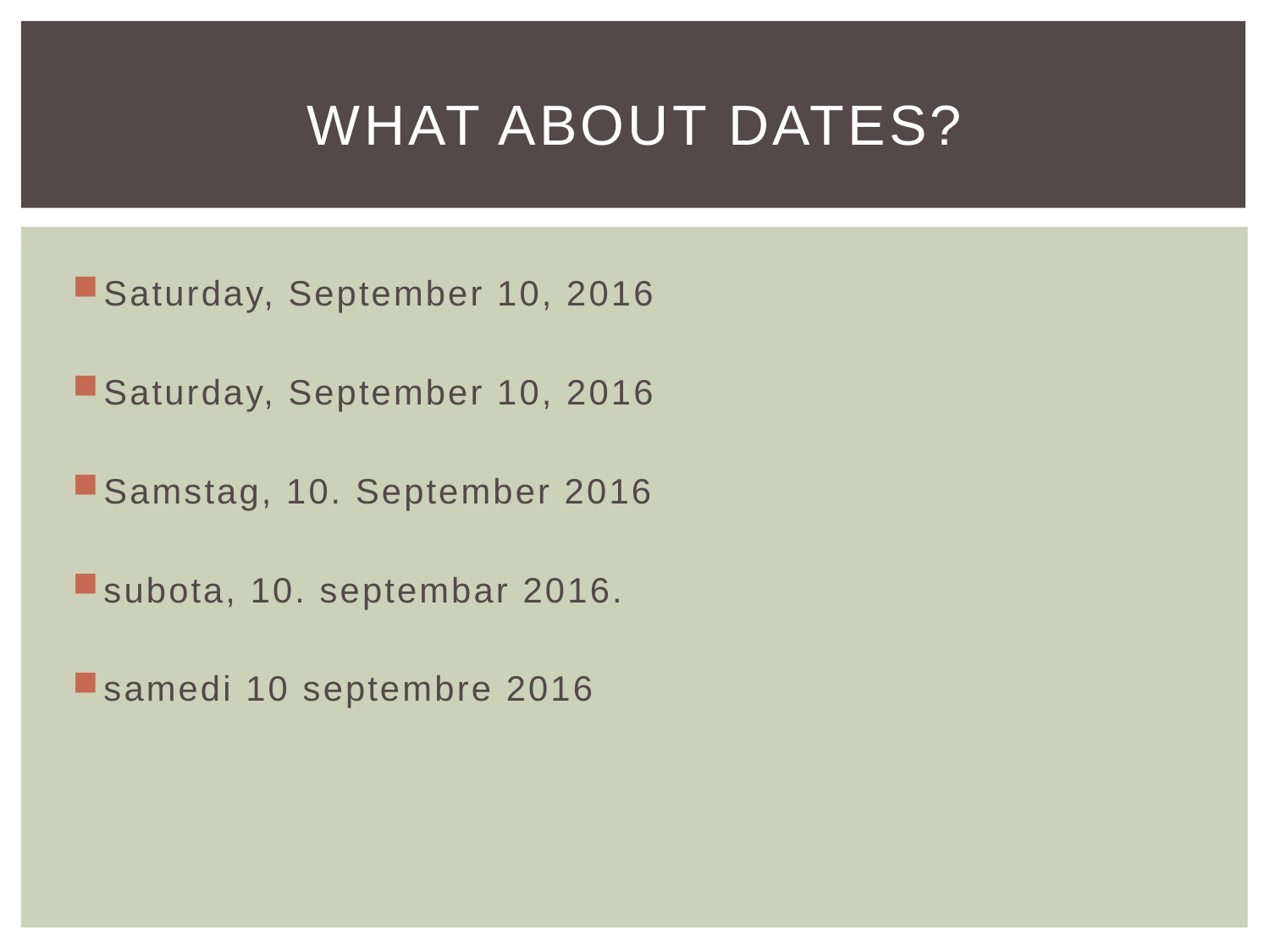

# What About Dates?
Saturday, September 10, 2016

Saturday, September 10, 2016

Samstag, 10. September 2016

subota, 10. septembar 2016.

samedi 10 septembre 2016